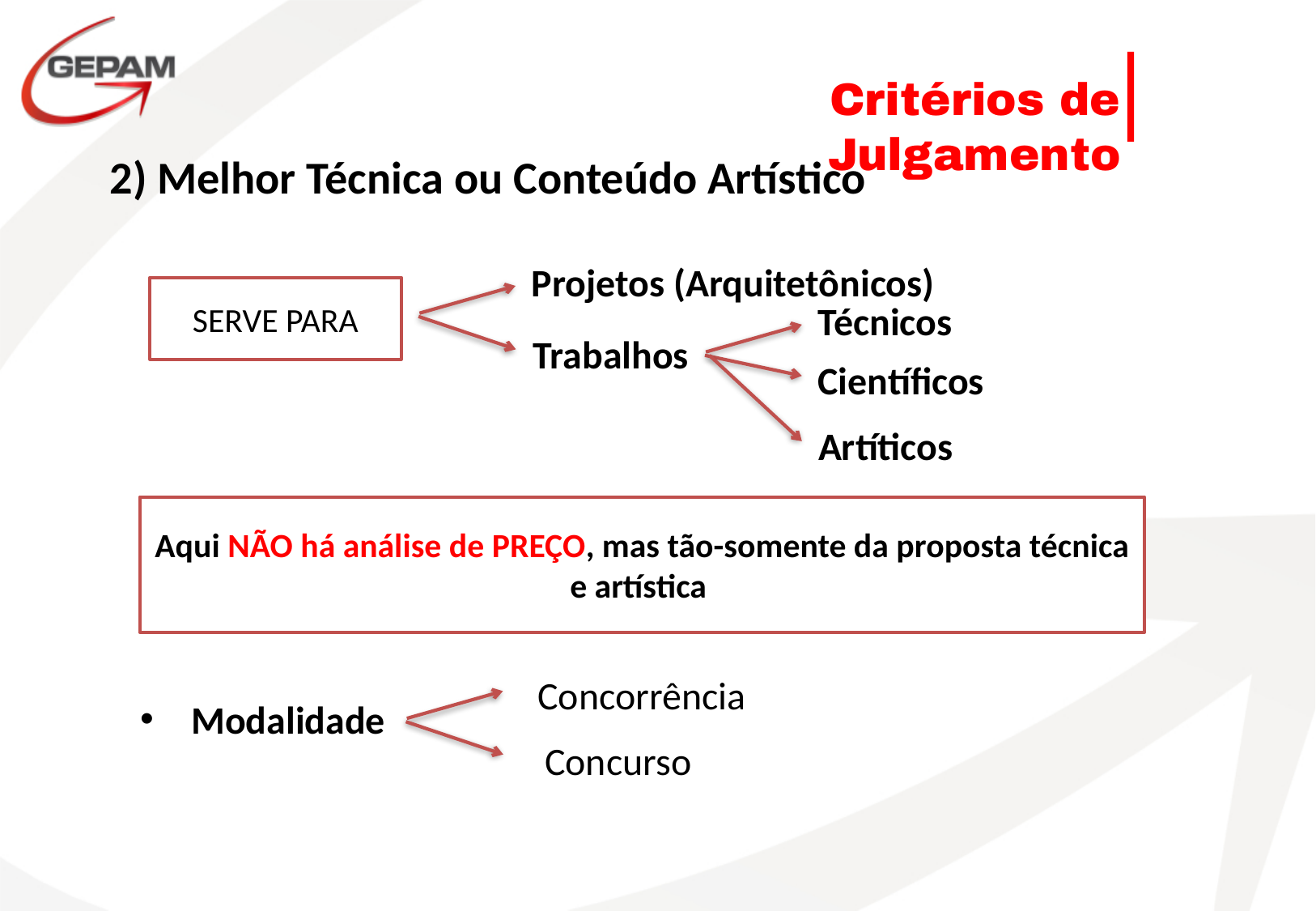

Critérios de Julgamento
2) Melhor Técnica ou Conteúdo Artístico

Projetos (Arquitetônicos)
SERVE PARA
Técnicos
Trabalhos
Científicos
Artíticos
Aqui NÃO há análise de PREÇO, mas tão-somente da proposta técnica e artística
Concorrência
Modalidade
Concurso